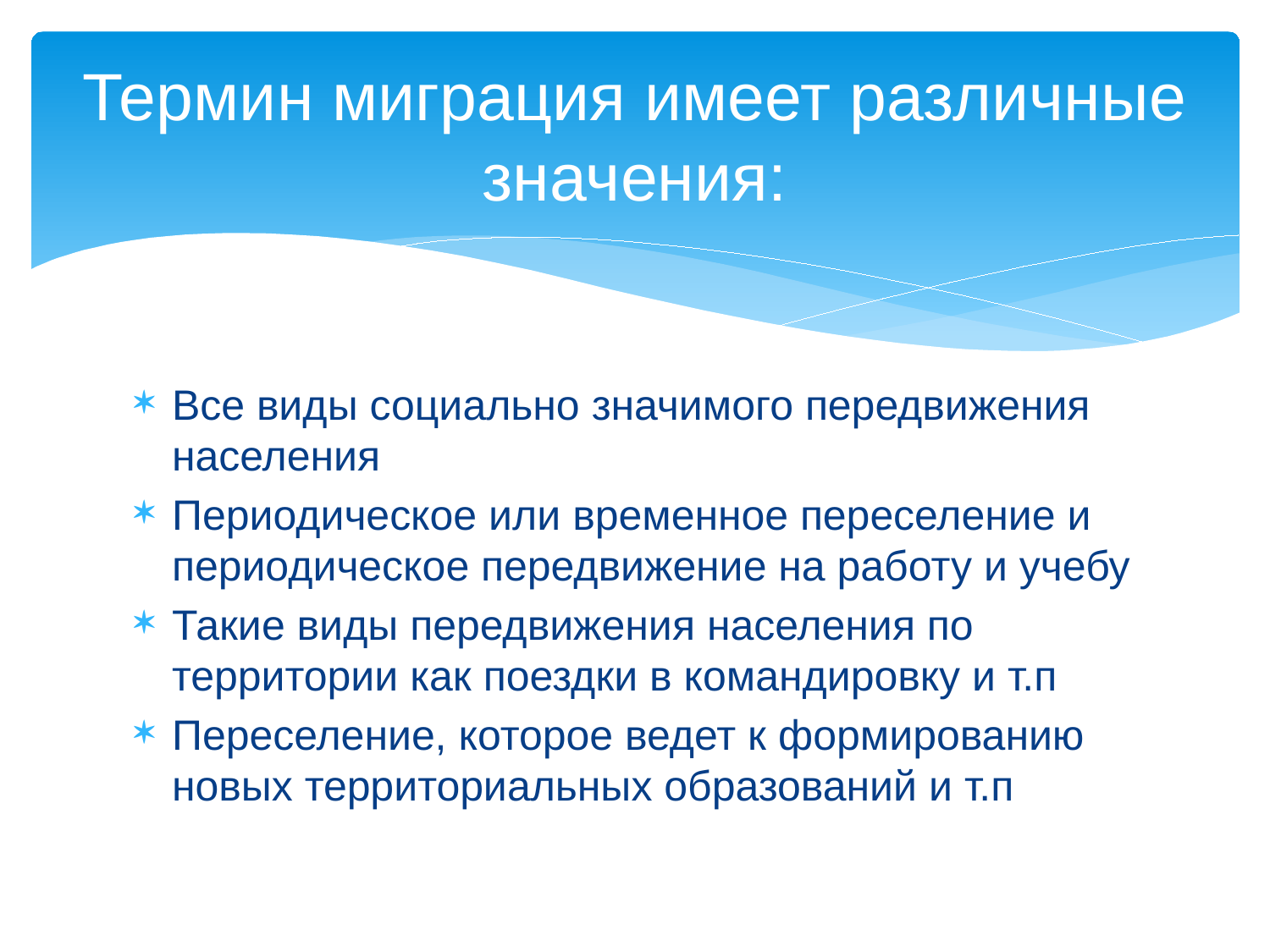

# Термин миграция имеет различные значения:
Все виды социально значимого передвижения населения
Периодическое или временное переселение и периодическое передвижение на работу и учебу
Такие виды передвижения населения по территории как поездки в командировку и т.п
Переселение, которое ведет к формированию новых территориальных образований и т.п